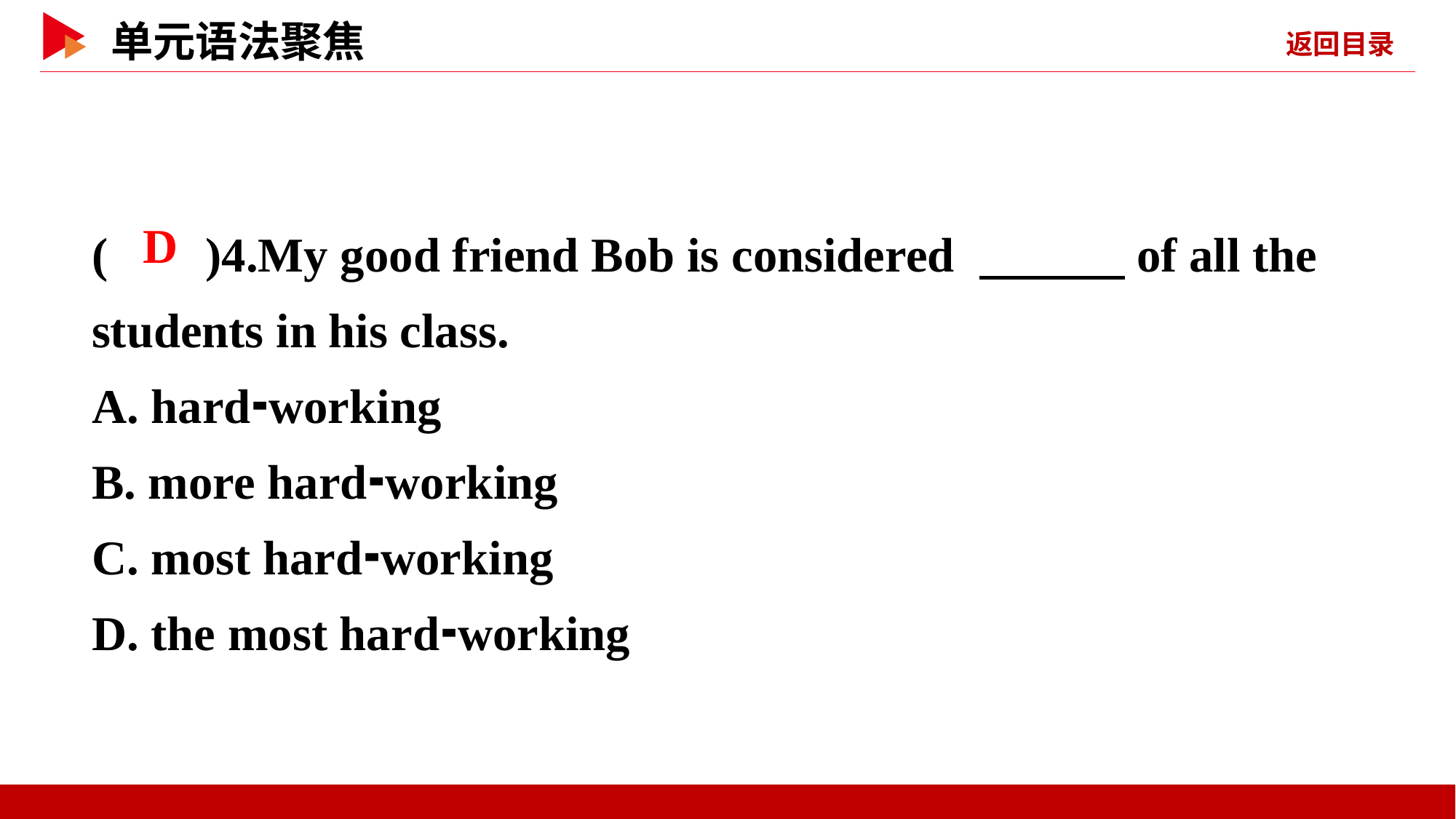

(        )4.My good friend Bob is considered 　　　of all the students in his class.
A. hard⁃working
B. more hard⁃working
C. most hard⁃working
D. the most hard⁃working
   D